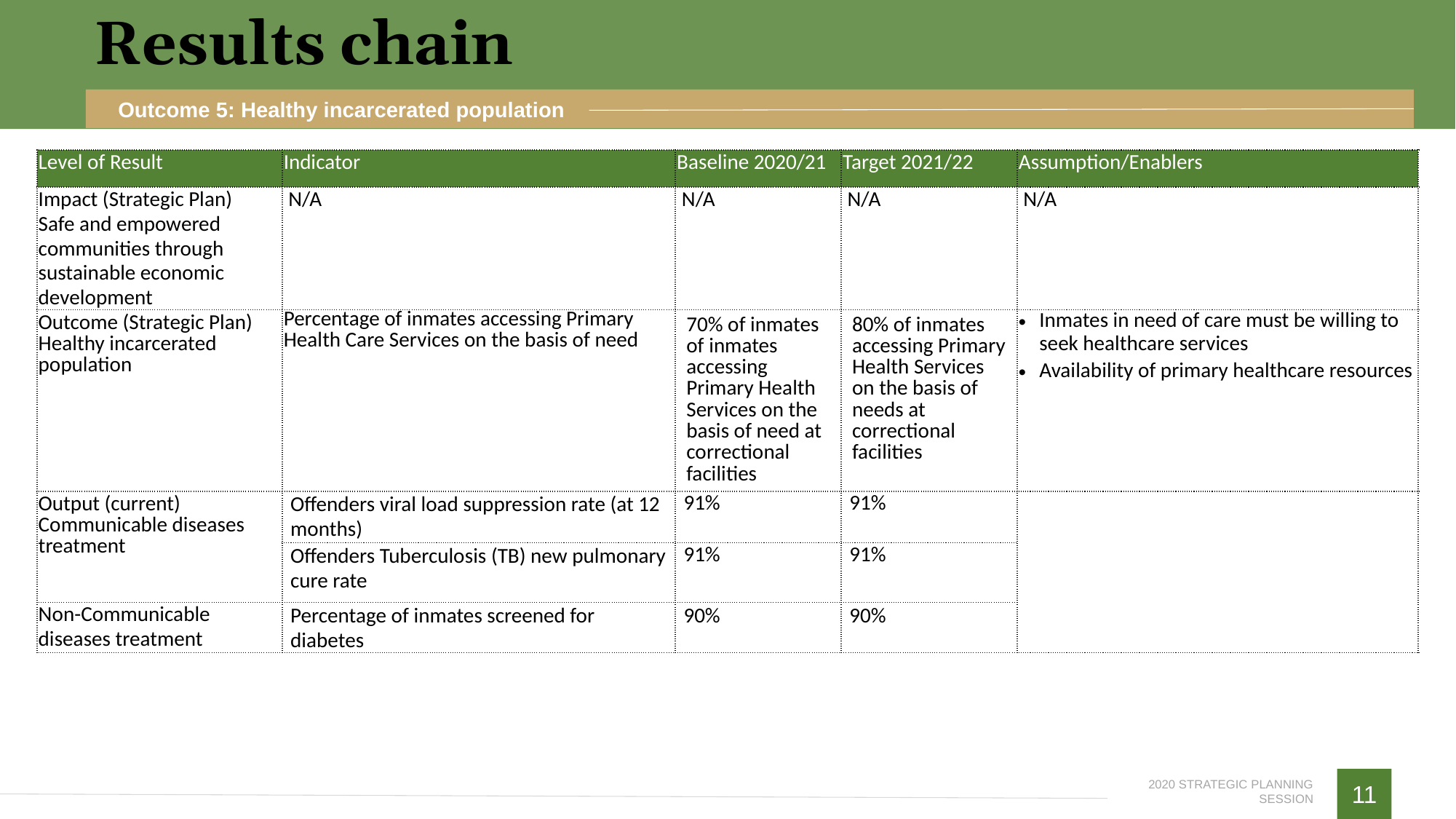

Results chain
Outcome 5: Healthy incarcerated population
| Level of Result | Indicator | Baseline 2020/21 | Target 2021/22 | Assumption/Enablers |
| --- | --- | --- | --- | --- |
| Impact (Strategic Plan) Safe and empowered communities through sustainable economic development | N/A | N/A | N/A | N/A |
| Outcome (Strategic Plan) Healthy incarcerated population | Percentage of inmates accessing Primary Health Care Services on the basis of need | 70% of inmates of inmates accessing Primary Health Services on the basis of need at correctional facilities | 80% of inmates accessing Primary Health Services on the basis of needs at correctional facilities | Inmates in need of care must be willing to seek healthcare services Availability of primary healthcare resources |
| Output (current) Communicable diseases treatment | Offenders viral load suppression rate (at 12 months) | 91% | 91% |  |
|  | Offenders Tuberculosis (TB) new pulmonary cure rate | 91% | 91% |  |
| Non-Communicable diseases treatment | Percentage of inmates screened for diabetes | 90% | 90% |  |